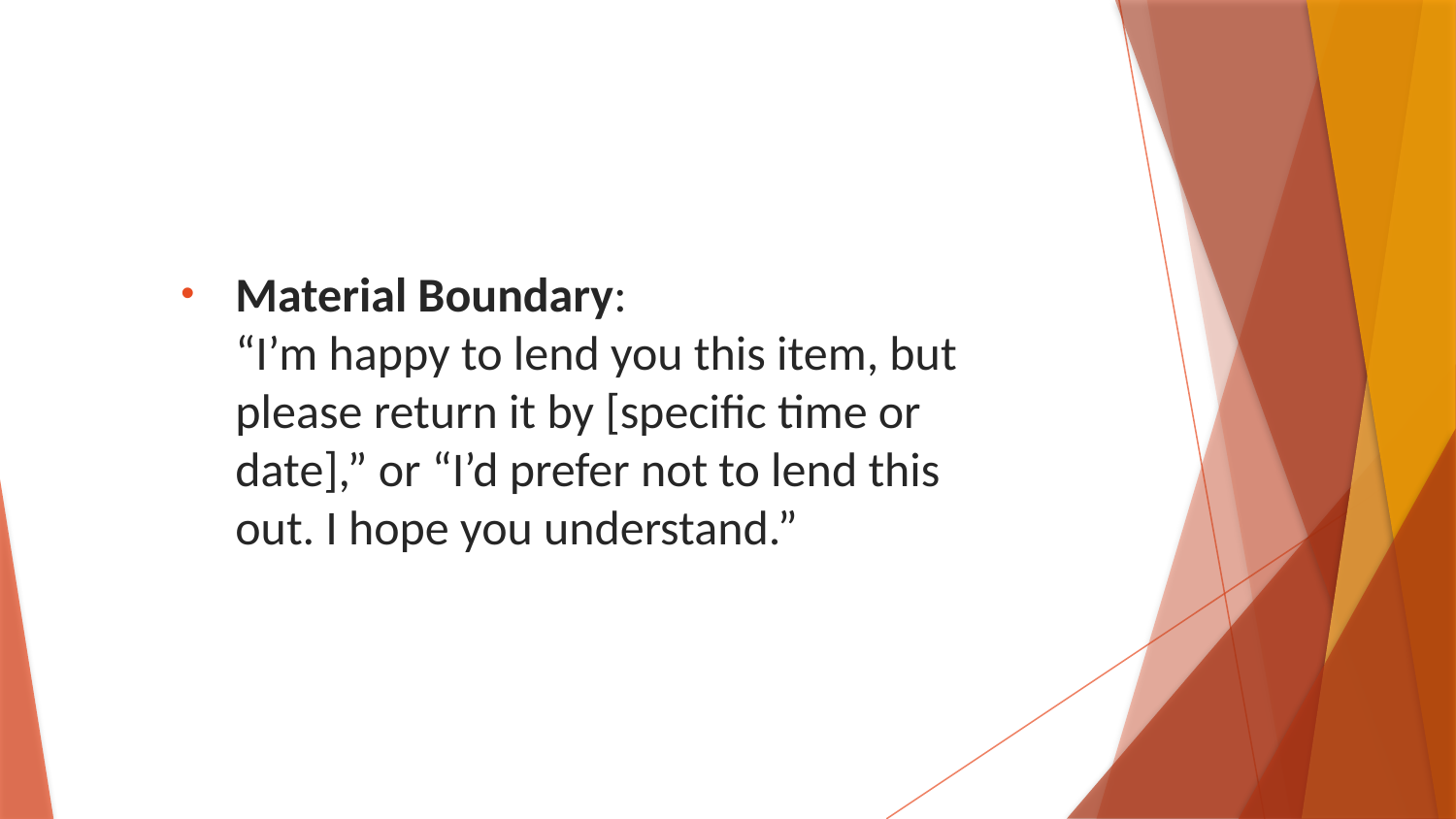

Material Boundary:
“I’m happy to lend you this item, but please return it by [specific time or date],” or “I’d prefer not to lend this out. I hope you understand.”